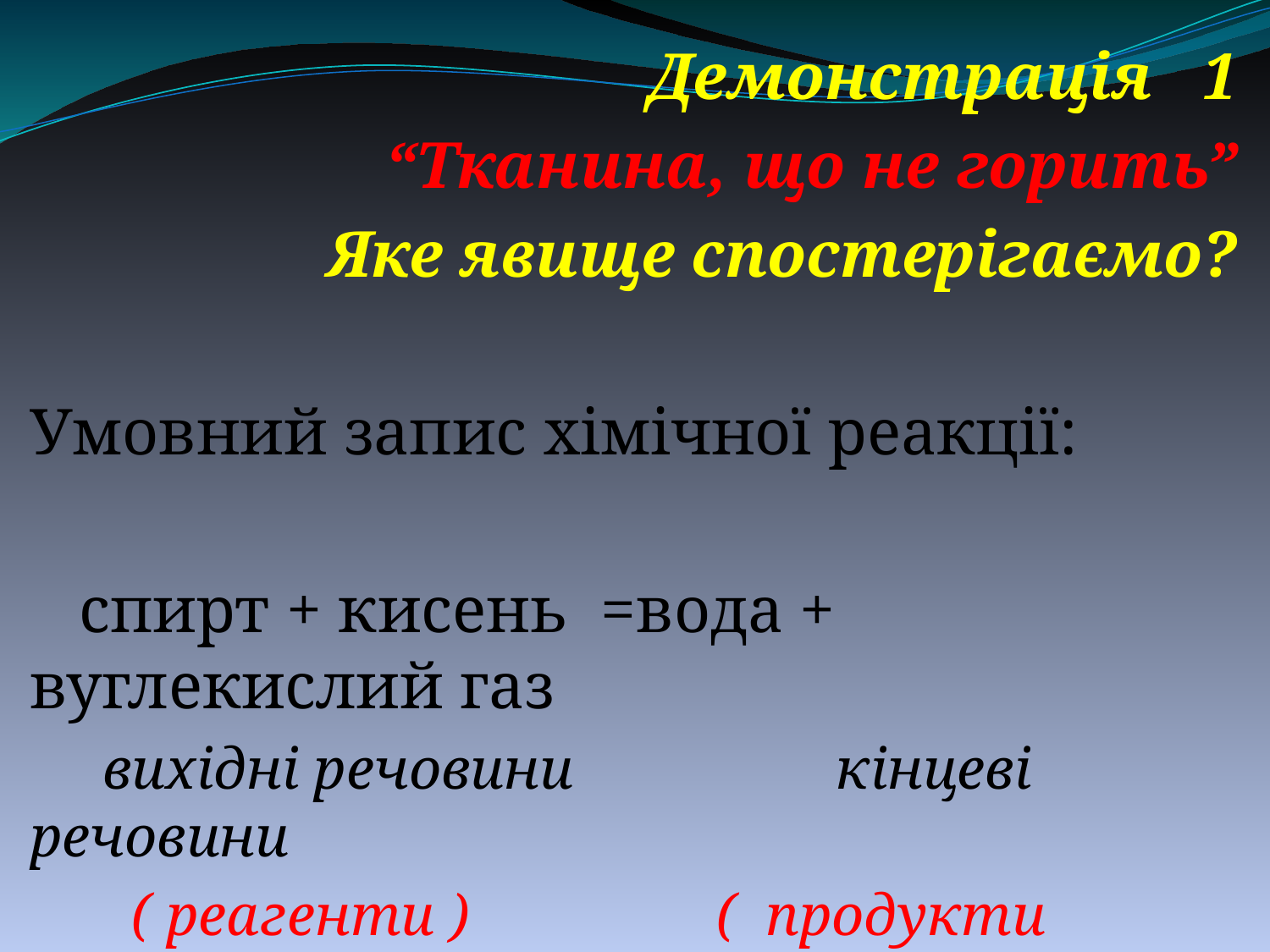

Демонстрація   1
“Тканина, що не горить”
Яке явище спостерігаємо?

Умовний запис хімічної реакції:

   спирт + кисень  =вода + вуглекислий газ
     вихідні речовини                  кінцеві речовини
       ( реагенти )                 (  продукти    реакціі )